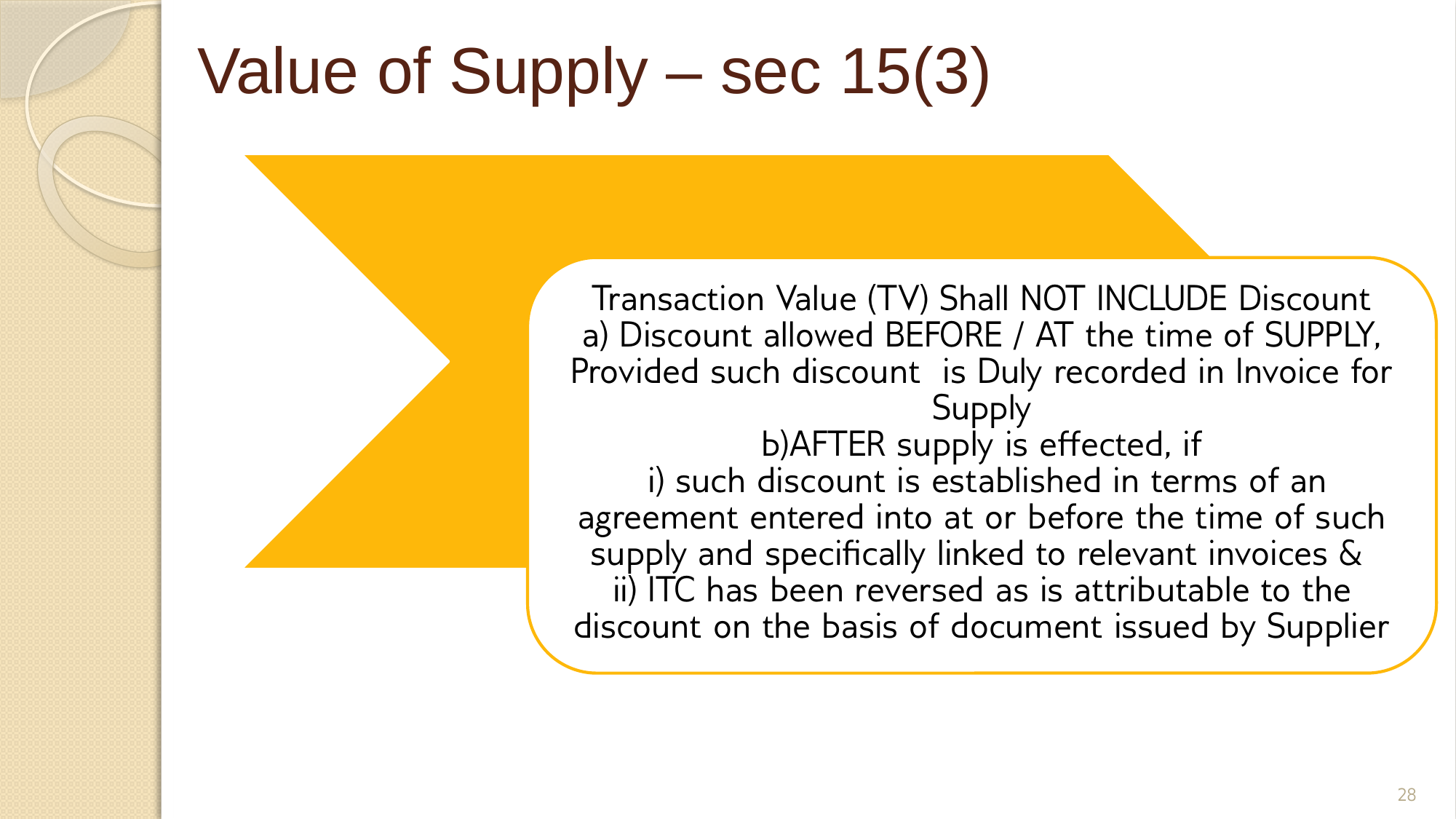

# Value of Supply – sec 15(3)
Transaction Value (TV) Shall NOT INCLUDE Discount
a) Discount allowed BEFORE / AT the time of SUPPLY, Provided such discount  is Duly recorded in Invoice for Supply
b)AFTER supply is effected, if
 i) such discount is established in terms of an agreement entered into at or before the time of such supply and specifically linked to relevant invoices &
ii) ITC has been reversed as is attributable to the discount on the basis of document issued by Supplier
28